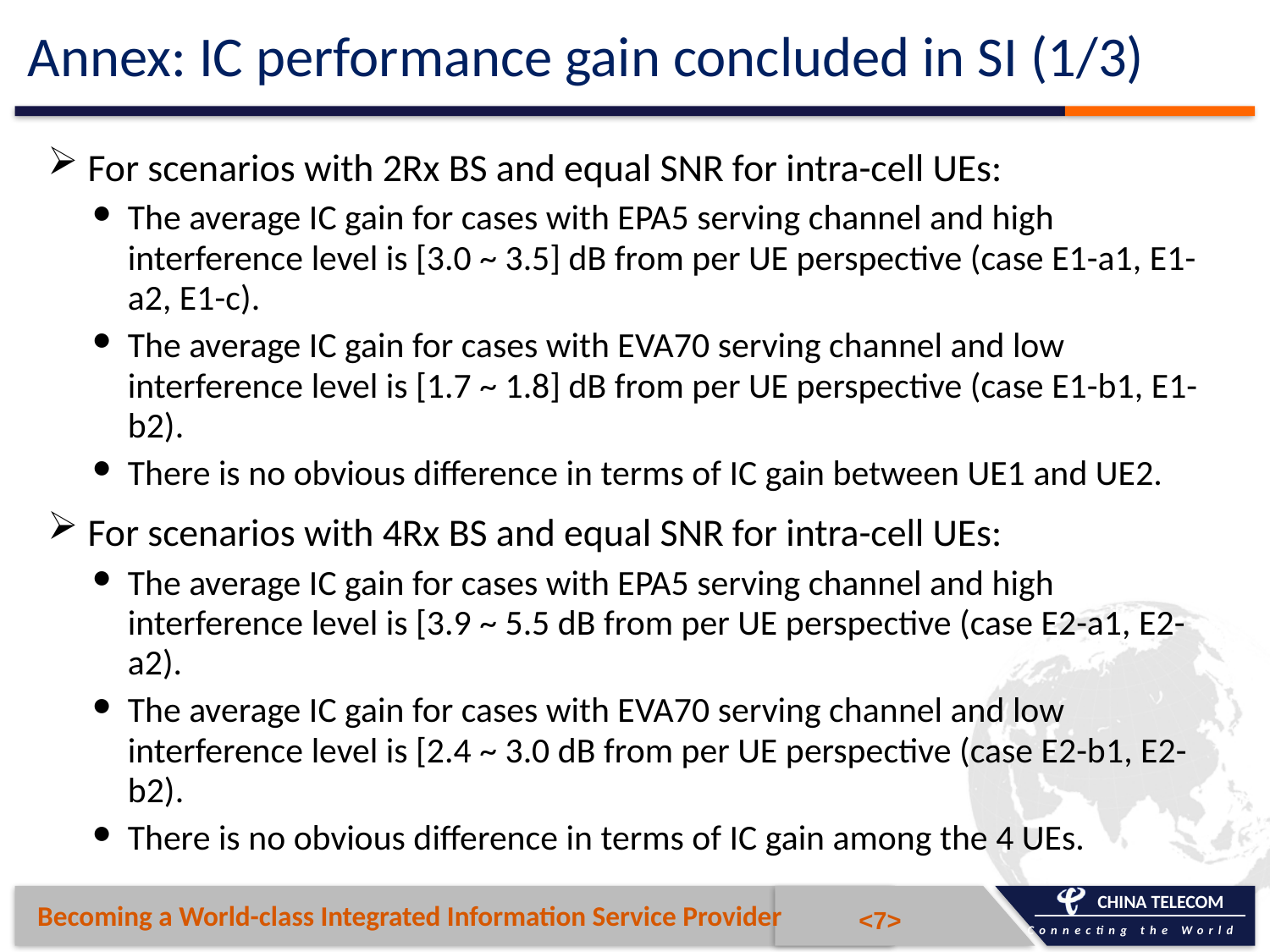

# Annex: IC performance gain concluded in SI (1/3)
For scenarios with 2Rx BS and equal SNR for intra-cell UEs:
The average IC gain for cases with EPA5 serving channel and high interference level is [3.0 ~ 3.5] dB from per UE perspective (case E1-a1, E1-a2, E1-c).
The average IC gain for cases with EVA70 serving channel and low interference level is [1.7 ~ 1.8] dB from per UE perspective (case E1-b1, E1-b2).
There is no obvious difference in terms of IC gain between UE1 and UE2.
For scenarios with 4Rx BS and equal SNR for intra-cell UEs:
The average IC gain for cases with EPA5 serving channel and high interference level is [3.9 ~ 5.5 dB from per UE perspective (case E2-a1, E2-a2).
The average IC gain for cases with EVA70 serving channel and low interference level is [2.4 ~ 3.0 dB from per UE perspective (case E2-b1, E2-b2).
There is no obvious difference in terms of IC gain among the 4 UEs.